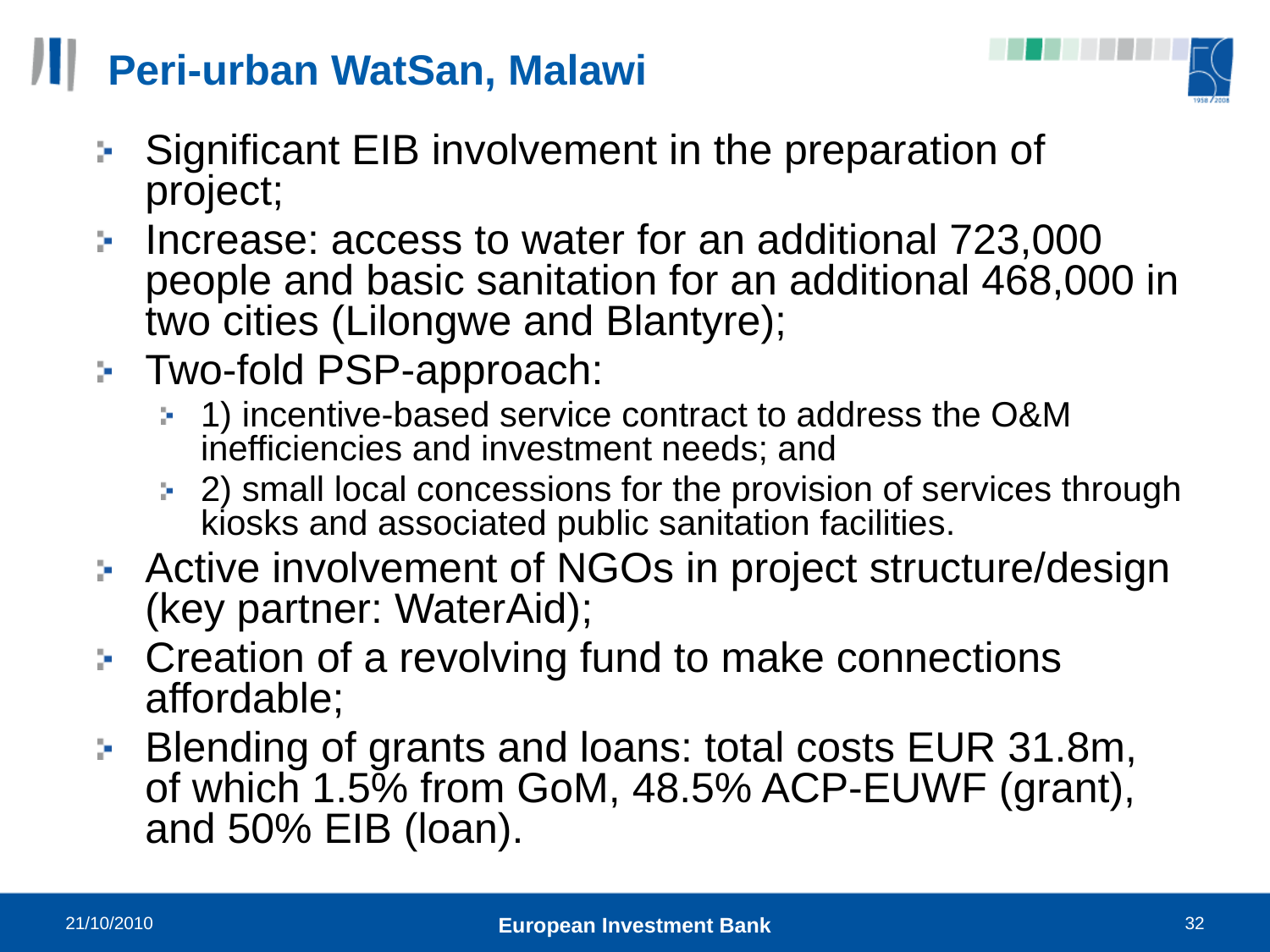

# Peri-urban WatSan, Malawi
Significant EIB involvement in the preparation of project;
Increase: access to water for an additional 723,000 people and basic sanitation for an additional 468,000 in two cities (Lilongwe and Blantyre);
Two-fold PSP-approach:
1) incentive-based service contract to address the O&M inefficiencies and investment needs; and
2) small local concessions for the provision of services through kiosks and associated public sanitation facilities.
Active involvement of NGOs in project structure/design (key partner: WaterAid);
Creation of a revolving fund to make connections affordable;
Blending of grants and loans: total costs EUR 31.8m, of which 1.5% from GoM, 48.5% ACP-EUWF (grant), and 50% EIB (loan).
21/10/2010
European Investment Bank
32